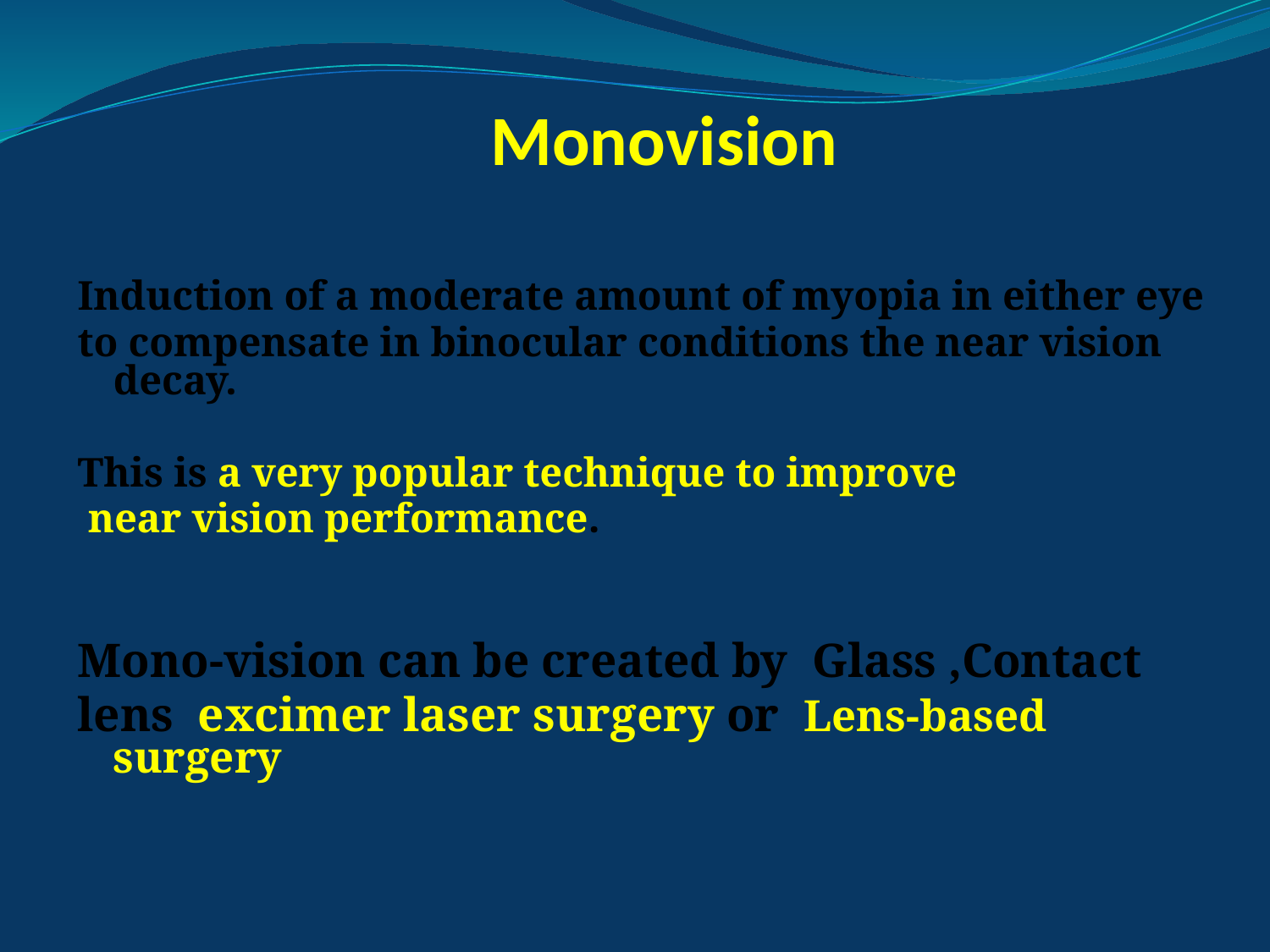

# Monovision

Induction of a moderate amount of myopia in either eye
to compensate in binocular conditions the near vision decay.

This is a very popular technique to improve
 near vision performance.

Mono-vision can be created by  Glass ,Contact
lens  excimer laser surgery or  Lens-based  surgery